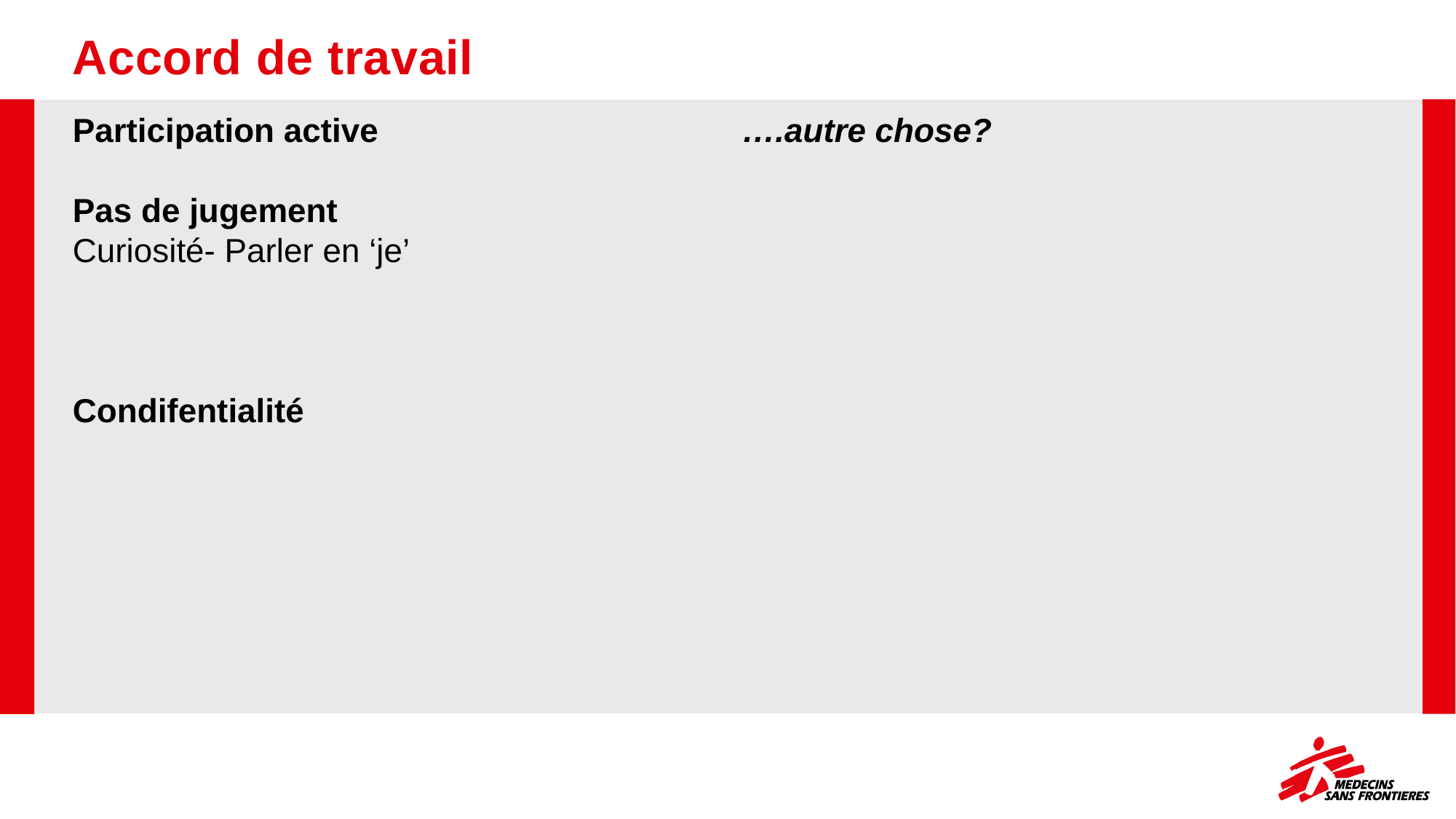

# Accord de travail
Participation active

Pas de jugement
Curiosité- Parler en ‘je’

Condifentialité
….autre chose?